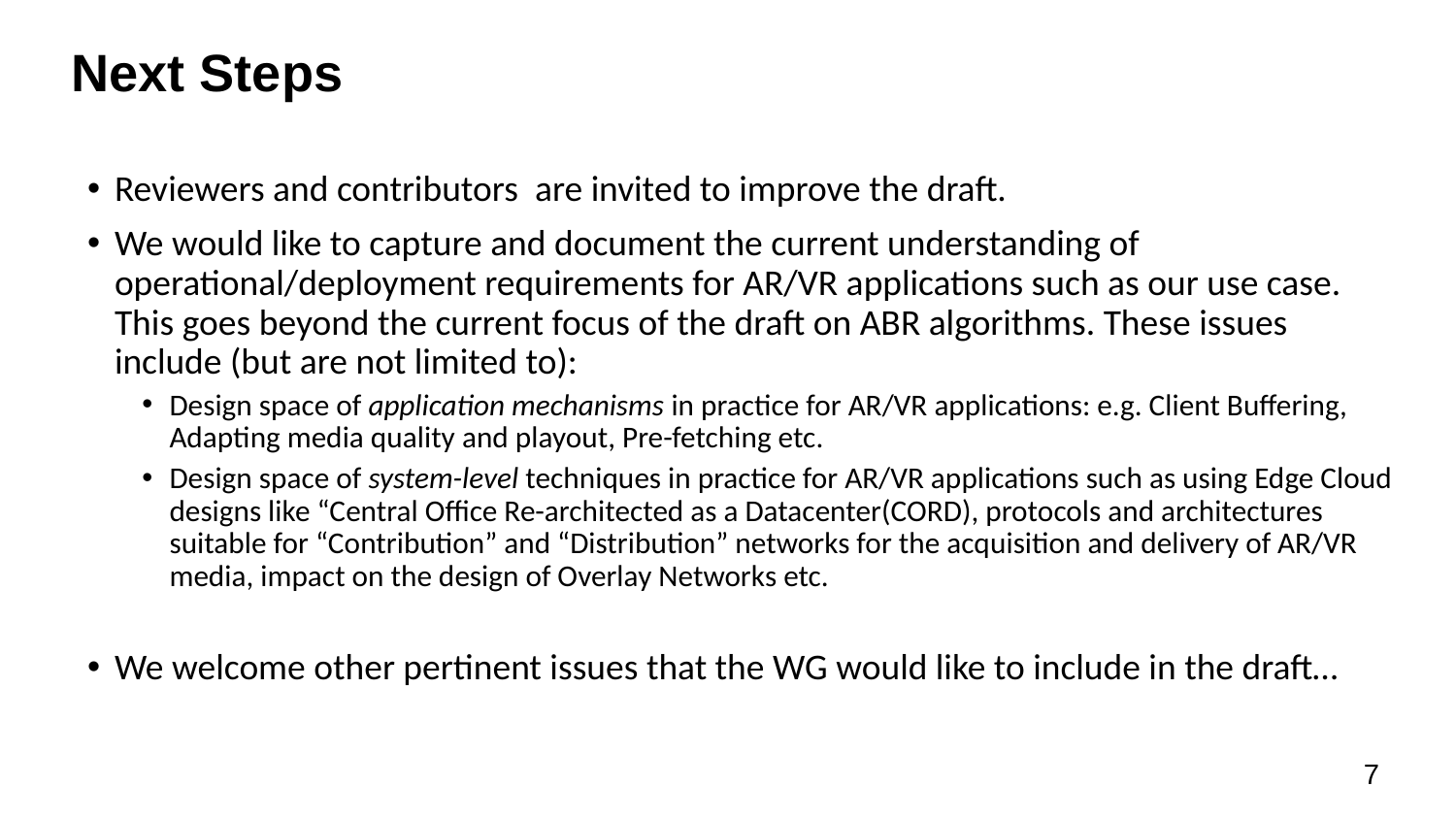

# Next Steps
Reviewers and contributors  are invited to improve the draft.
We would like to capture and document the current understanding of operational/deployment requirements for AR/VR applications such as our use case. This goes beyond the current focus of the draft on ABR algorithms. These issues include (but are not limited to):
Design space of application mechanisms in practice for AR/VR applications: e.g. Client Buffering, Adapting media quality and playout, Pre-fetching etc.
Design space of system-level techniques in practice for AR/VR applications such as using Edge Cloud designs like “Central Office Re-architected as a Datacenter(CORD), protocols and architectures suitable for “Contribution” and “Distribution” networks for the acquisition and delivery of AR/VR media, impact on the design of Overlay Networks etc.

We welcome other pertinent issues that the WG would like to include in the draft…
7